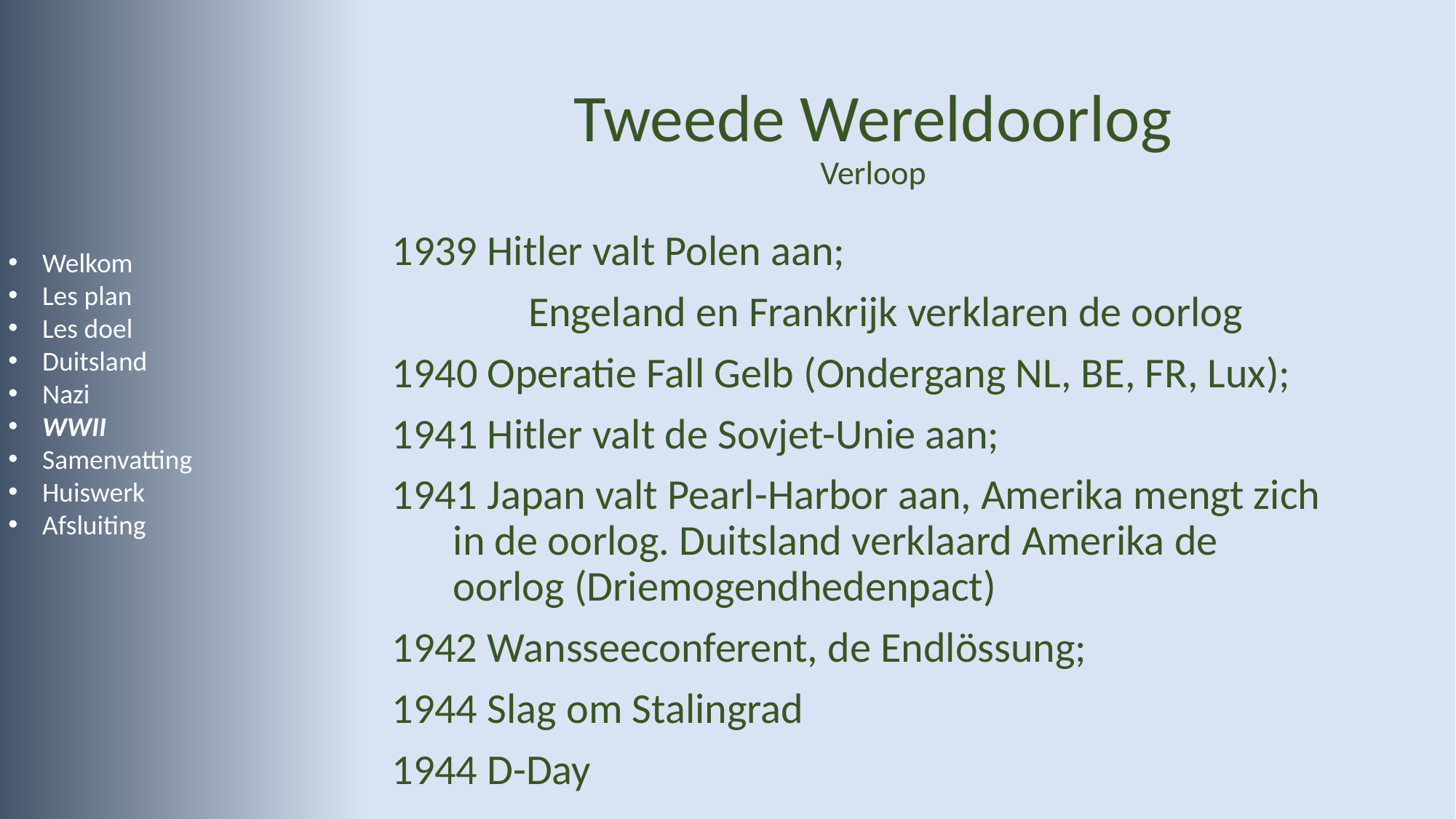

Tweede Wereldoorlog
Verloop
1939 Hitler valt Polen aan;
		Engeland en Frankrijk verklaren de oorlog
 Operatie Fall Gelb (Ondergang NL, BE, FR, Lux);
 Hitler valt de Sovjet-Unie aan;
1941 Japan valt Pearl-Harbor aan, Amerika mengt zich in de oorlog. Duitsland verklaard Amerika de oorlog (Driemogendhedenpact)
1942 Wansseeconferent, de Endlössung;
1944 Slag om Stalingrad
1944 D-Day

Welkom
Les plan
Les doel
Duitsland
Nazi
WWII
Samenvatting
Huiswerk
Afsluiting